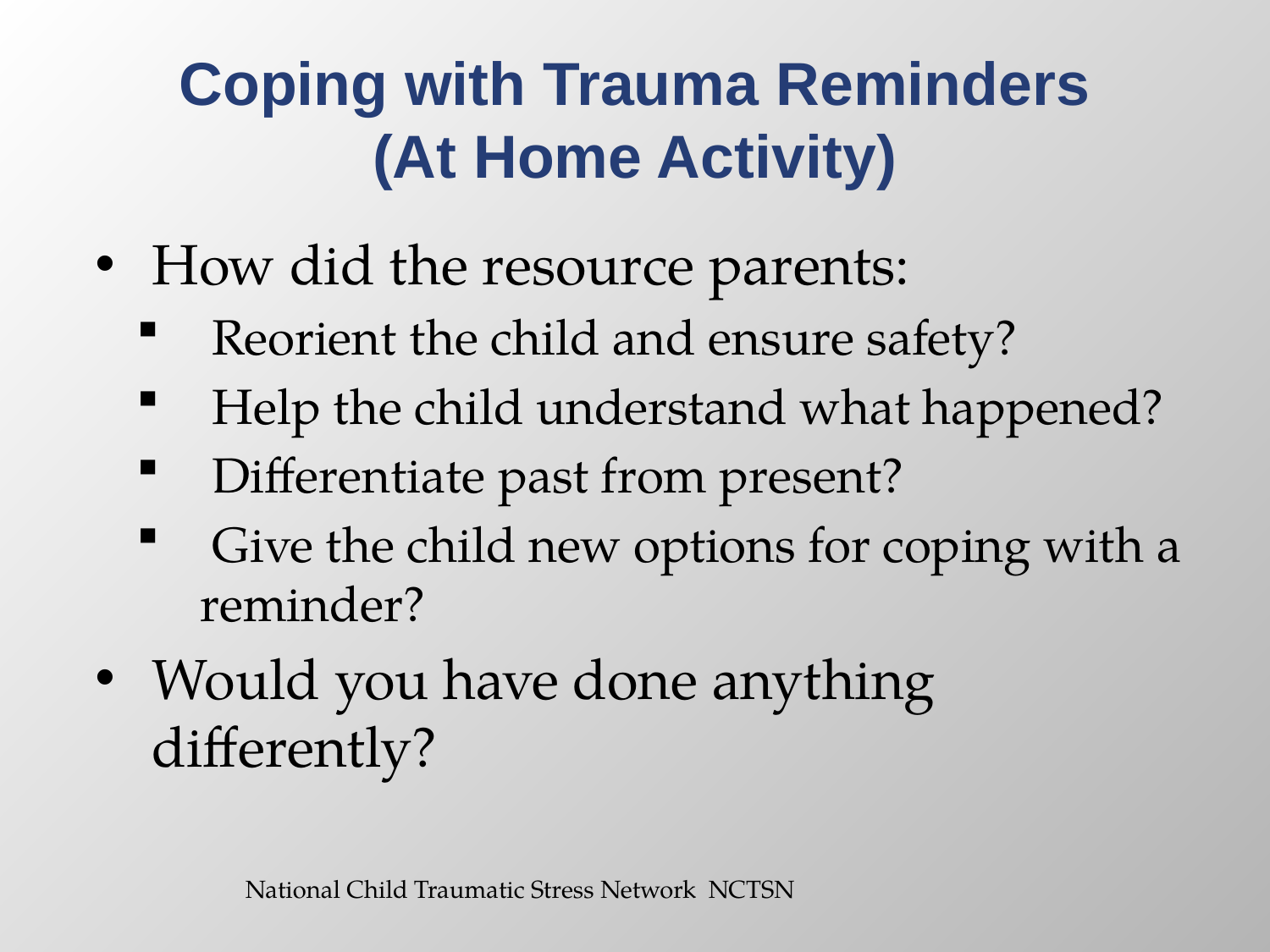

# Coping with Trauma Reminders (At Home Activity)
How did the resource parents:
 Reorient the child and ensure safety?
 Help the child understand what happened?
 Differentiate past from present?
 Give the child new options for coping with a reminder?
Would you have done anything differently?

National Child Traumatic Stress Network  NCTSN